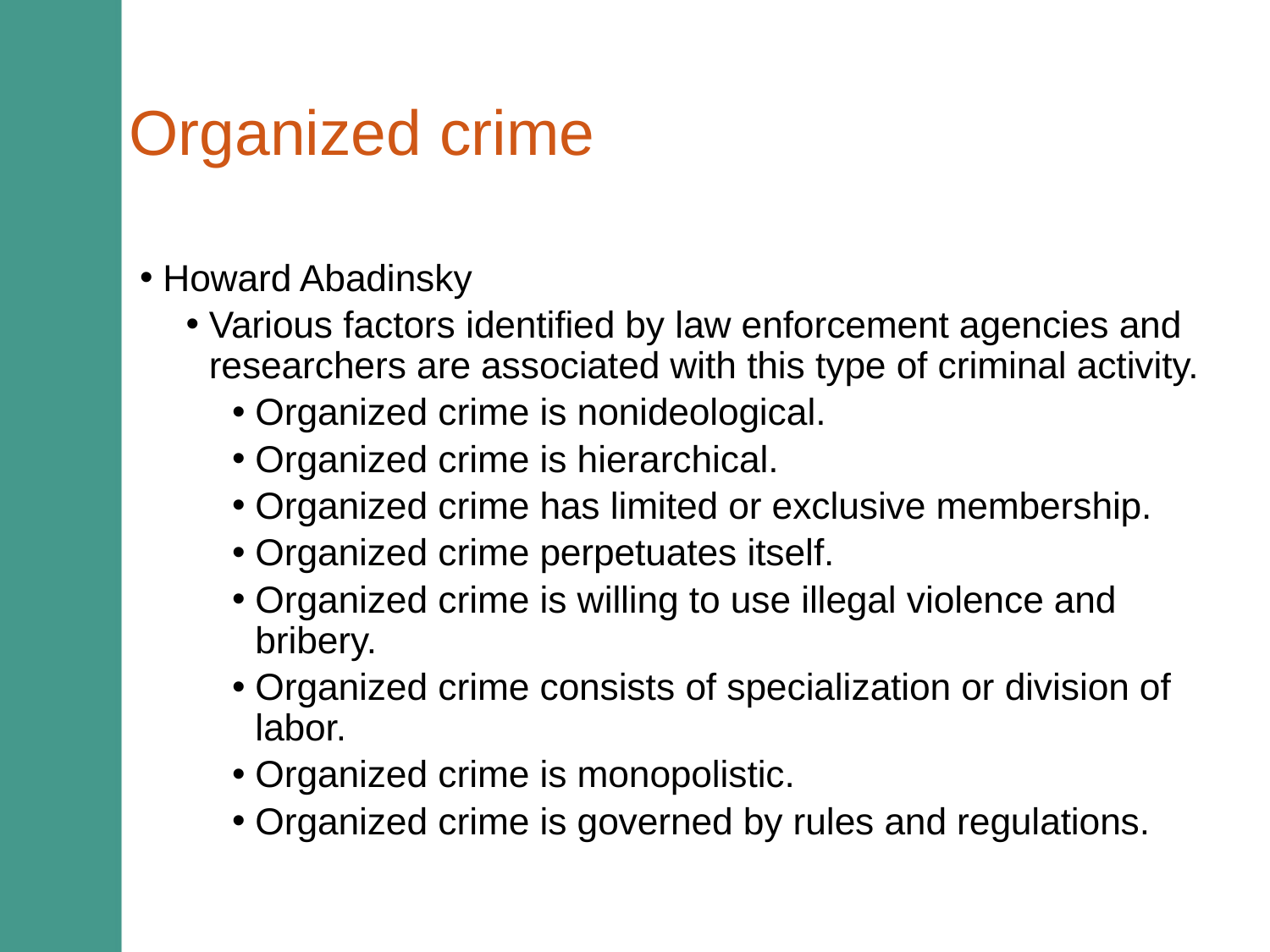

# Organized crime
Howard Abadinsky
Various factors identified by law enforcement agencies and researchers are associated with this type of criminal activity.
Organized crime is nonideological.
Organized crime is hierarchical.
Organized crime has limited or exclusive membership.
Organized crime perpetuates itself.
Organized crime is willing to use illegal violence and bribery.
Organized crime consists of specialization or division of labor.
Organized crime is monopolistic.
Organized crime is governed by rules and regulations.